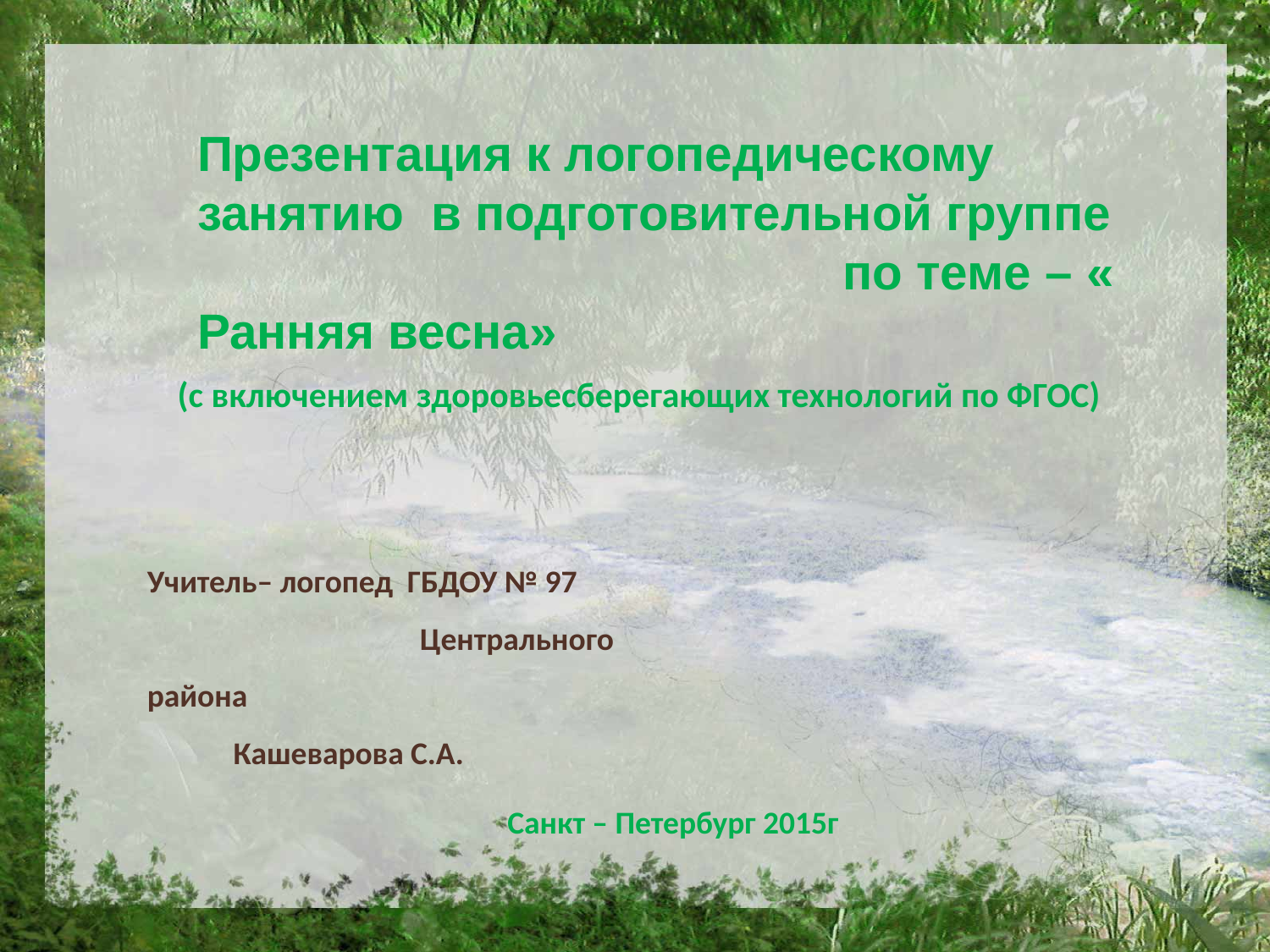

Презентация к логопедическому занятию  в подготовительной группе                                                 по теме – « Ранняя весна»

(с включением здоровьесберегающих технологий по ФГОС)
Учитель– логопед  ГБДОУ № 97                                                   Центрального района                                                                       Кашеварова С.А.
Санкт – Петербург 2015г